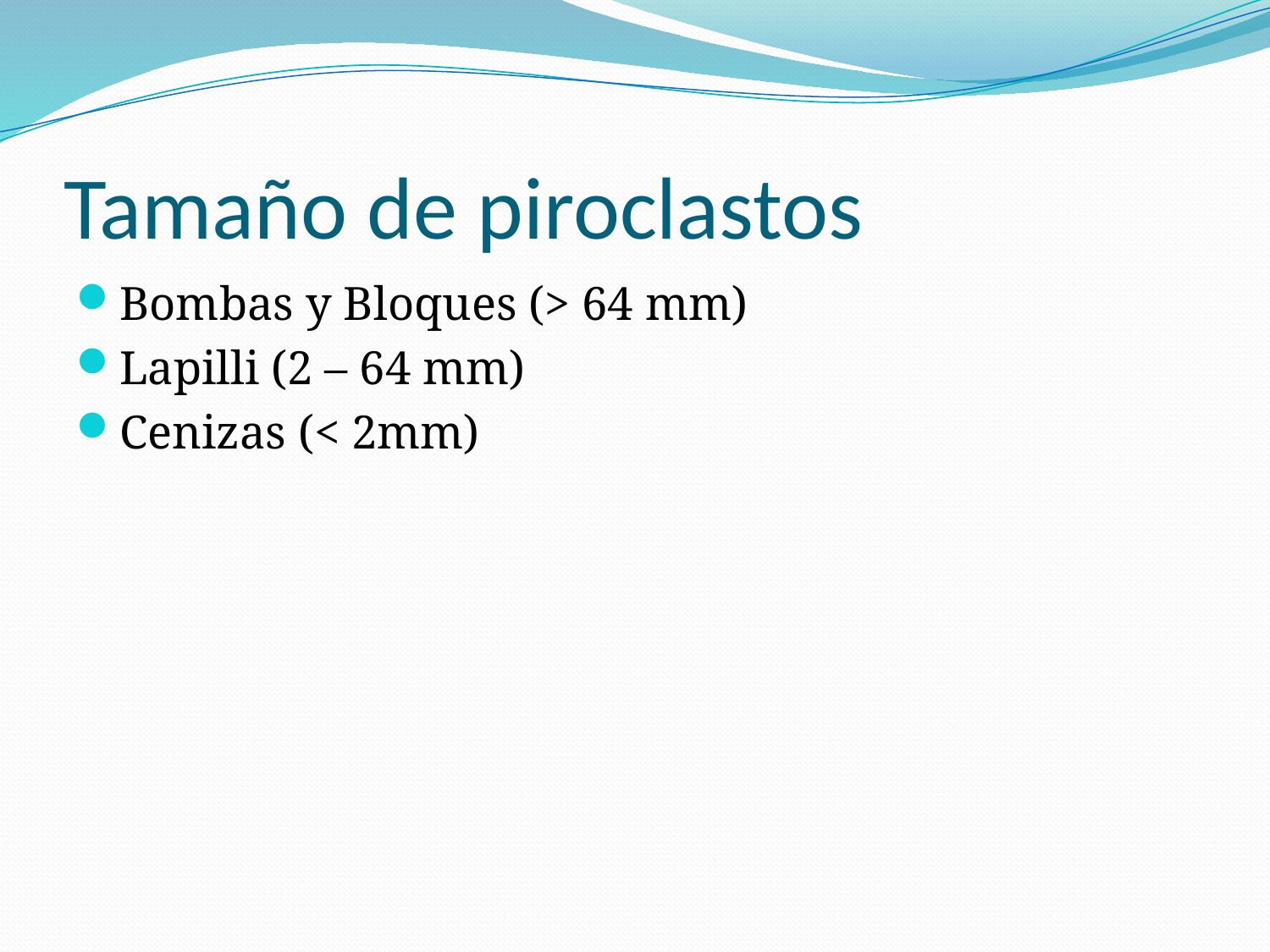

# Tamaño de piroclastos
Bombas y Bloques (> 64 mm)
Lapilli (2 – 64 mm)
Cenizas (< 2mm)